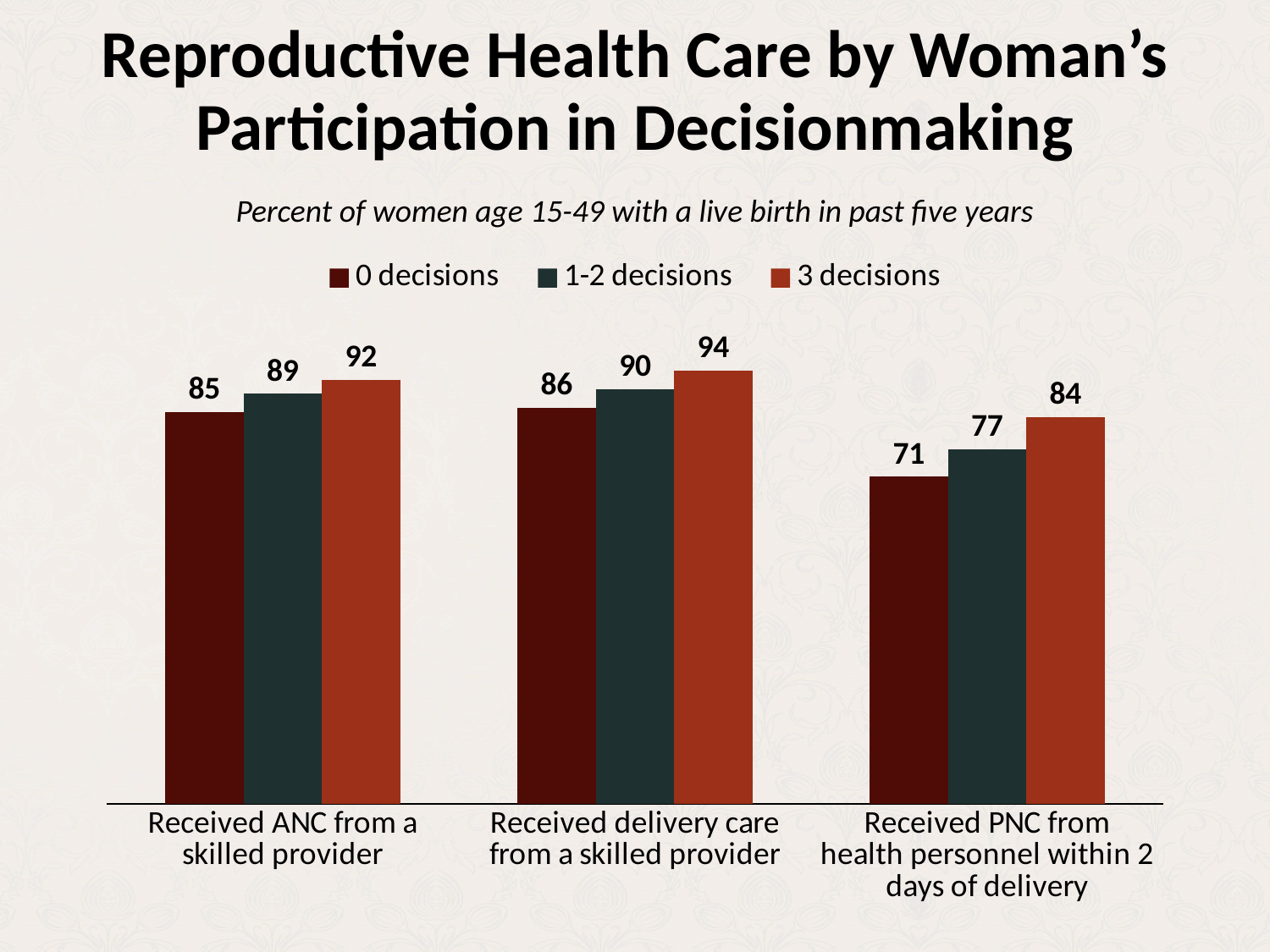

# Reproductive Health Care by Woman’s Participation in Decisionmaking
Percent of women age 15-49 with a live birth in past five years

### Chart

| Category | 0 decisions | 1-2 decisions | 3 decisions |
|---|---|---|---|
| Received ANC from a skilled provider | 85.0 | 89.0 | 92.0 |
| Received delivery care from a skilled provider | 86.0 | 90.0 | 94.0 |
| Received PNC from health personnel within 2 days of delivery | 71.0 | 77.0 | 84.0 |